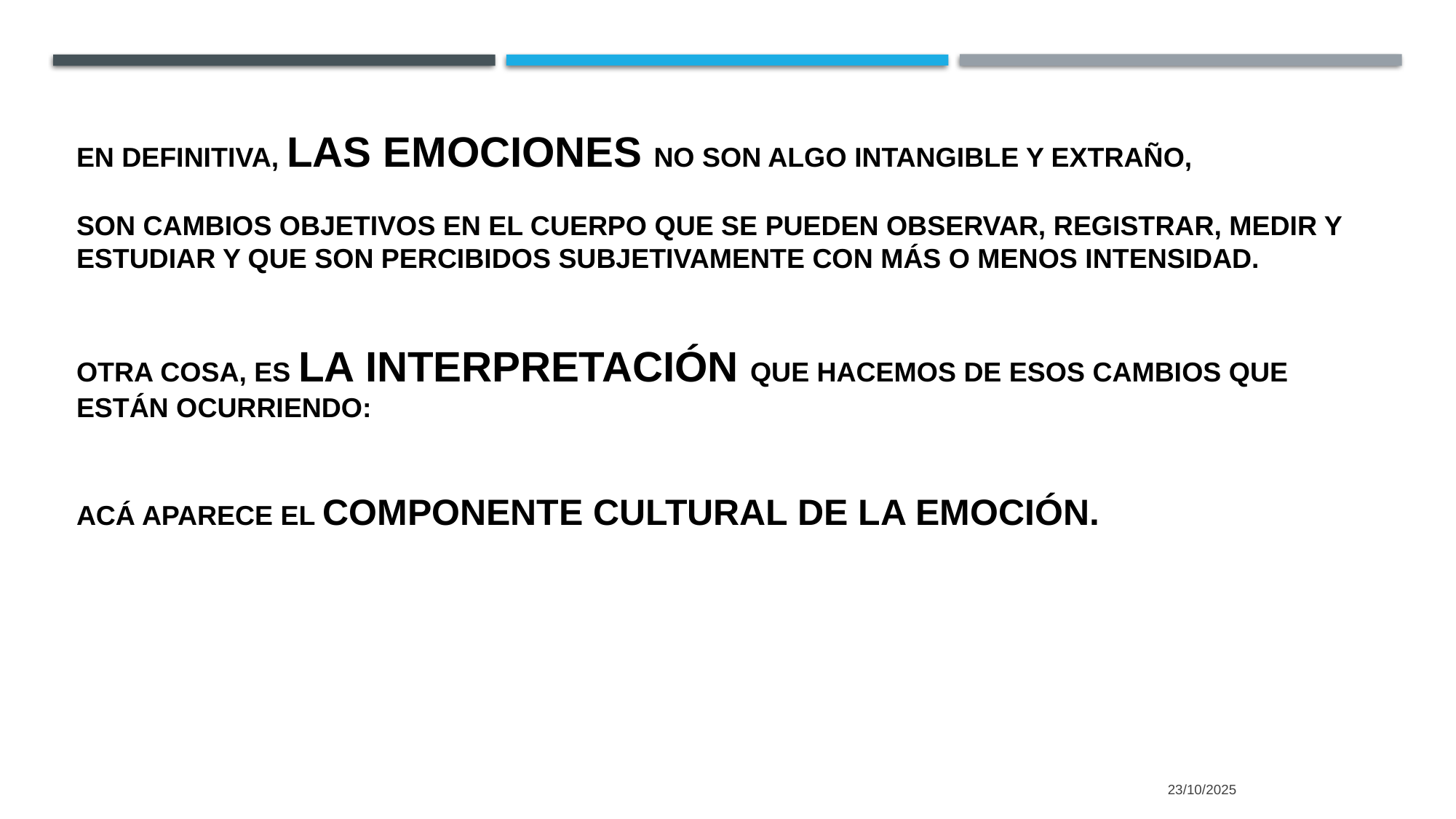

EN DEFINITIVA, LAS EMOCIONES NO SON ALGO INTANGIBLE Y EXTRAÑO,

SON CAMBIOS OBJETIVOS EN EL CUERPO QUE SE PUEDEN OBSERVAR, REGISTRAR, MEDIR Y ESTUDIAR Y QUE SON PERCIBIDOS SUBJETIVAMENTE CON MÁS O MENOS INTENSIDAD.

OTRA COSA, ES LA INTERPRETACIÓN QUE HACEMOS DE ESOS CAMBIOS QUE ESTÁN OCURRIENDO:

ACÁ APARECE EL COMPONENTE CULTURAL DE LA EMOCIÓN.
23/10/2025